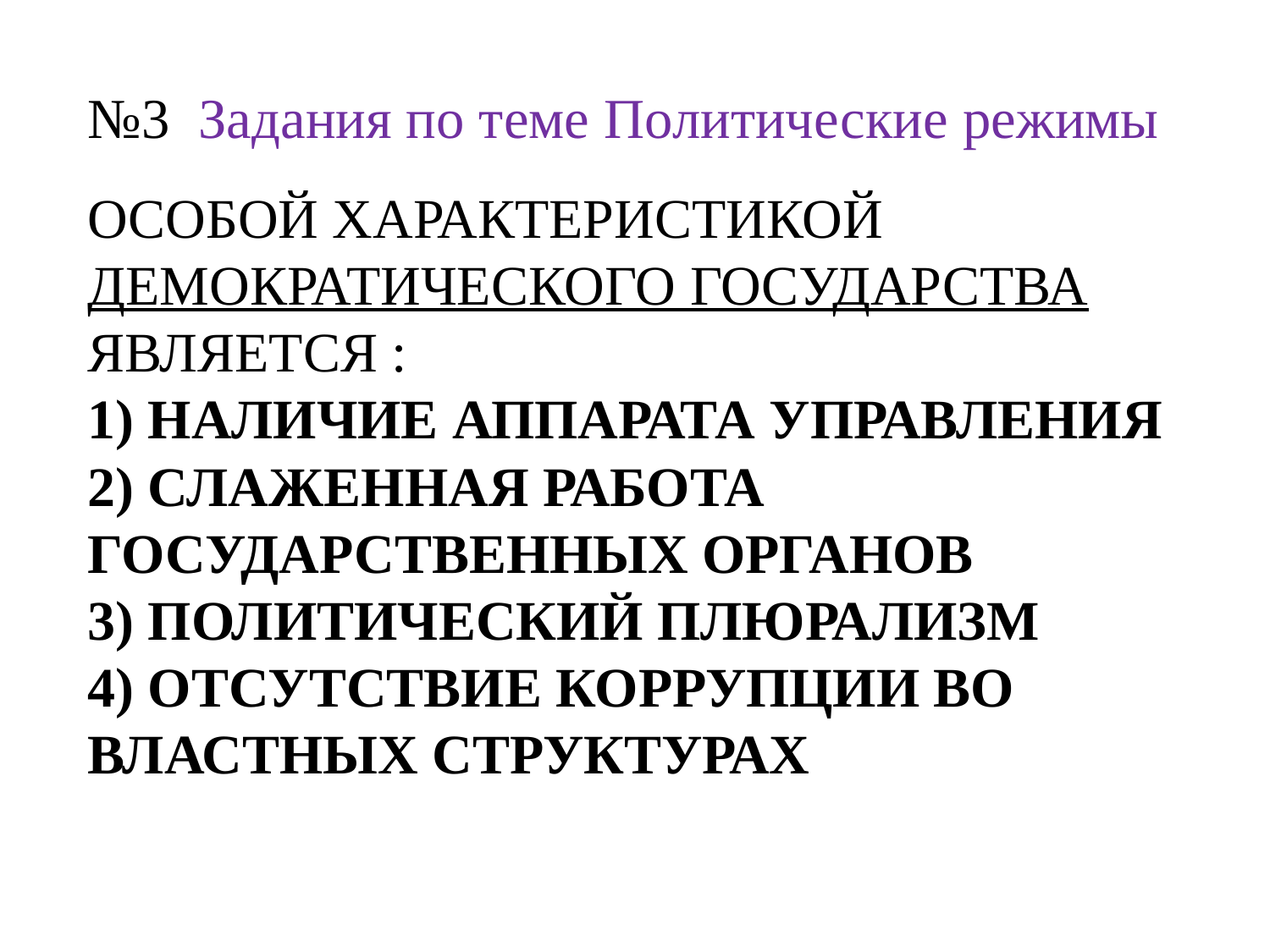

№3  Задания по теме Политические режимы
# Особой характеристикой демократического государства является : 1) наличие аппарата управления 2) слаженная работа государственных органов 3) политический плюрализм 4) отсутствие коррупции во властных структурах